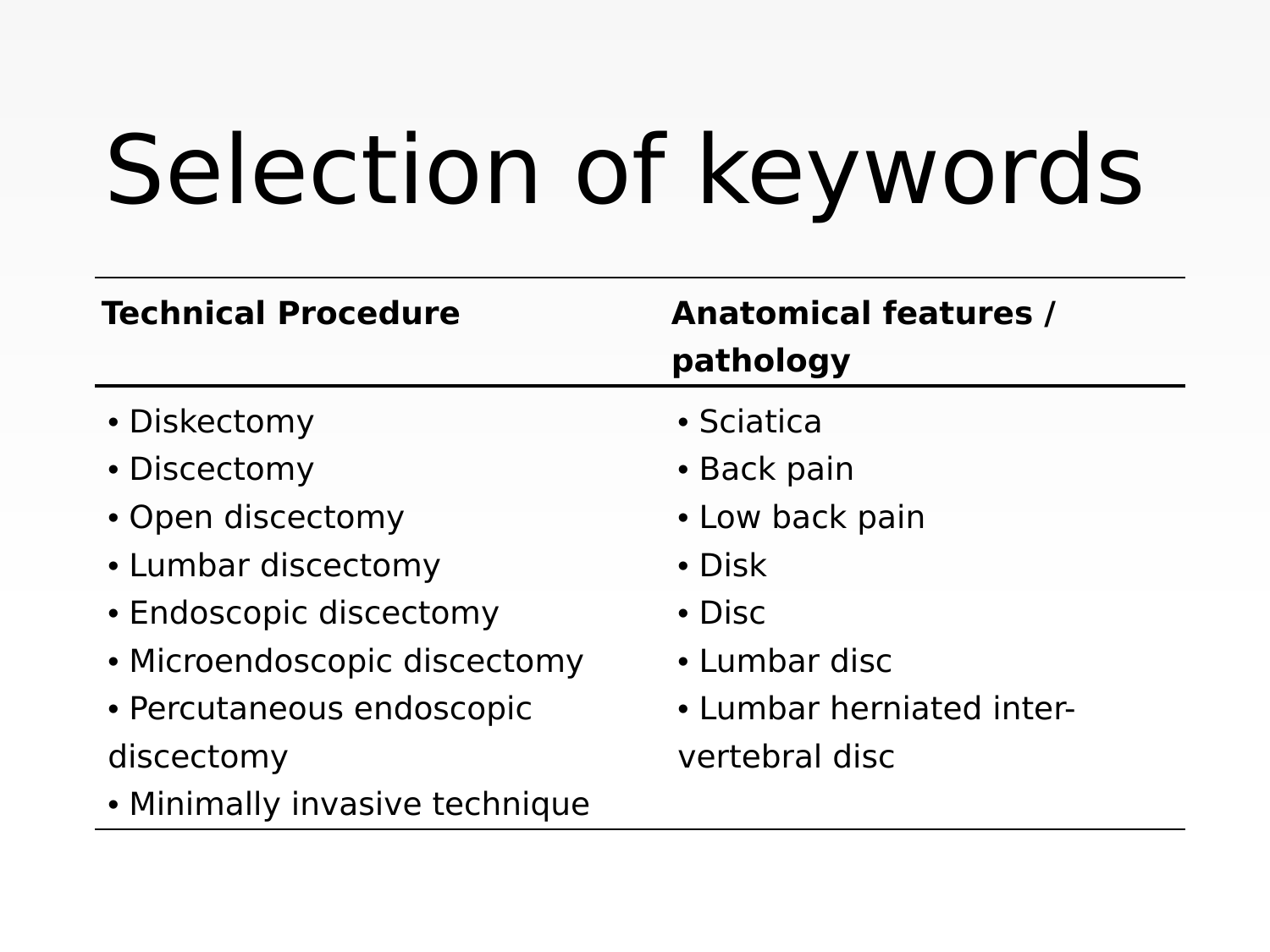

# Selection of keywords
| Technical Procedure | Anatomical features / pathology |
| --- | --- |
| Diskectomy Discectomy Open discectomy Lumbar discectomy Endoscopic discectomy Microendoscopic discectomy Percutaneous endoscopic discectomy Minimally invasive technique | Sciatica Back pain Low back pain Disk Disc Lumbar disc Lumbar herniated inter-vertebral disc |